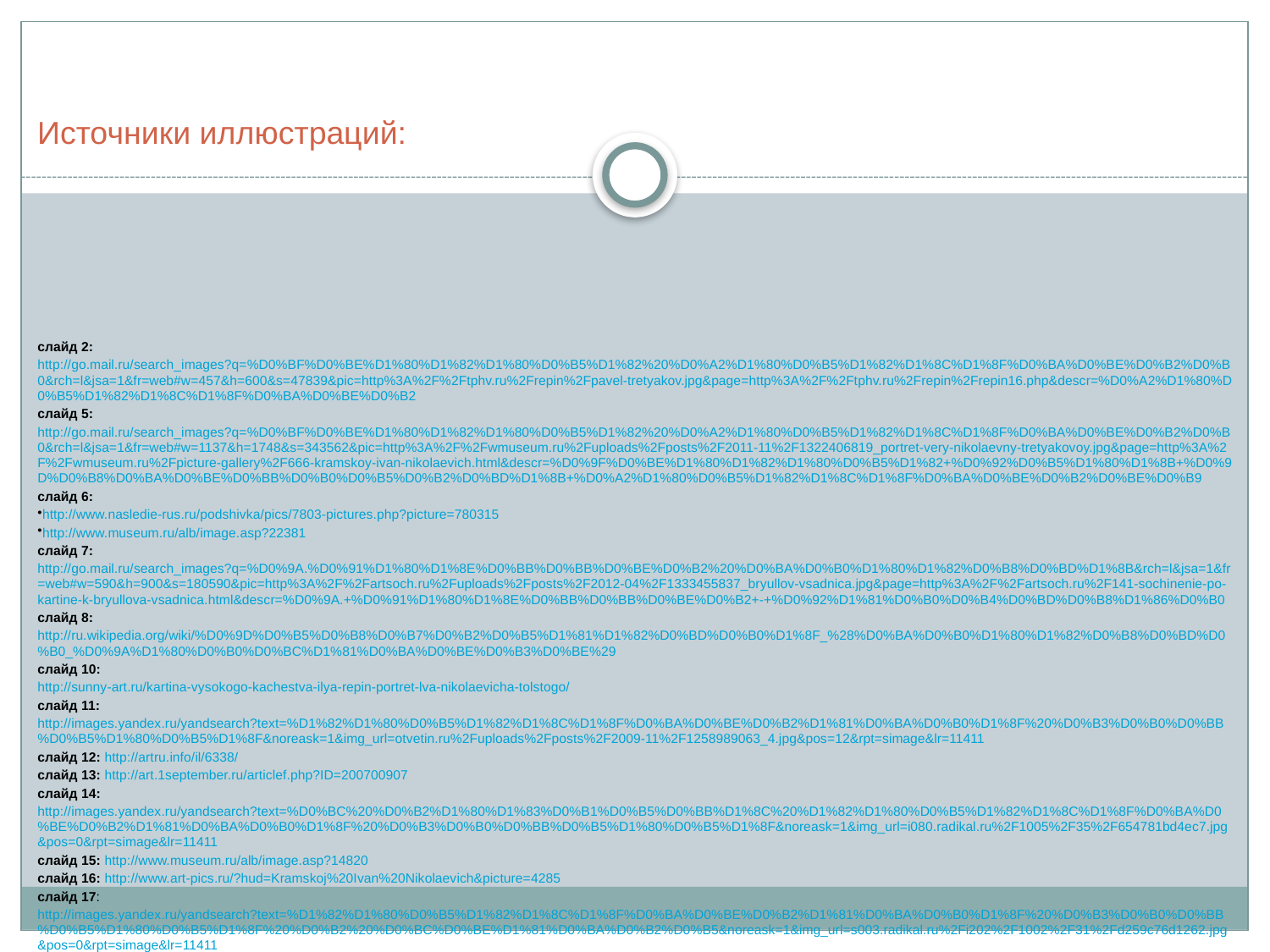

Источники иллюстраций:
слайд 2: http://go.mail.ru/search_images?q=%D0%BF%D0%BE%D1%80%D1%82%D1%80%D0%B5%D1%82%20%D0%A2%D1%80%D0%B5%D1%82%D1%8C%D1%8F%D0%BA%D0%BE%D0%B2%D0%B0&rch=l&jsa=1&fr=web#w=457&h=600&s=47839&pic=http%3A%2F%2Ftphv.ru%2Frepin%2Fpavel-tretyakov.jpg&page=http%3A%2F%2Ftphv.ru%2Frepin%2Frepin16.php&descr=%D0%A2%D1%80%D0%B5%D1%82%D1%8C%D1%8F%D0%BA%D0%BE%D0%B2
слайд 5: http://go.mail.ru/search_images?q=%D0%BF%D0%BE%D1%80%D1%82%D1%80%D0%B5%D1%82%20%D0%A2%D1%80%D0%B5%D1%82%D1%8C%D1%8F%D0%BA%D0%BE%D0%B2%D0%B0&rch=l&jsa=1&fr=web#w=1137&h=1748&s=343562&pic=http%3A%2F%2Fwmuseum.ru%2Fuploads%2Fposts%2F2011-11%2F1322406819_portret-very-nikolaevny-tretyakovoy.jpg&page=http%3A%2F%2Fwmuseum.ru%2Fpicture-gallery%2F666-kramskoy-ivan-nikolaevich.html&descr=%D0%9F%D0%BE%D1%80%D1%82%D1%80%D0%B5%D1%82+%D0%92%D0%B5%D1%80%D1%8B+%D0%9D%D0%B8%D0%BA%D0%BE%D0%BB%D0%B0%D0%B5%D0%B2%D0%BD%D1%8B+%D0%A2%D1%80%D0%B5%D1%82%D1%8C%D1%8F%D0%BA%D0%BE%D0%B2%D0%BE%D0%B9
слайд 6:
http://www.nasledie-rus.ru/podshivka/pics/7803-pictures.php?picture=780315
http://www.museum.ru/alb/image.asp?22381
слайд 7: http://go.mail.ru/search_images?q=%D0%9A.%D0%91%D1%80%D1%8E%D0%BB%D0%BB%D0%BE%D0%B2%20%D0%BA%D0%B0%D1%80%D1%82%D0%B8%D0%BD%D1%8B&rch=l&jsa=1&fr=web#w=590&h=900&s=180590&pic=http%3A%2F%2Fartsoch.ru%2Fuploads%2Fposts%2F2012-04%2F1333455837_bryullov-vsadnica.jpg&page=http%3A%2F%2Fartsoch.ru%2F141-sochinenie-po-kartine-k-bryullova-vsadnica.html&descr=%D0%9A.+%D0%91%D1%80%D1%8E%D0%BB%D0%BB%D0%BE%D0%B2+-+%D0%92%D1%81%D0%B0%D0%B4%D0%BD%D0%B8%D1%86%D0%B0
слайд 8: http://ru.wikipedia.org/wiki/%D0%9D%D0%B5%D0%B8%D0%B7%D0%B2%D0%B5%D1%81%D1%82%D0%BD%D0%B0%D1%8F_%28%D0%BA%D0%B0%D1%80%D1%82%D0%B8%D0%BD%D0%B0_%D0%9A%D1%80%D0%B0%D0%BC%D1%81%D0%BA%D0%BE%D0%B3%D0%BE%29
слайд 10:
http://sunny-art.ru/kartina-vysokogo-kachestva-ilya-repin-portret-lva-nikolaevicha-tolstogo/
слайд 11: http://images.yandex.ru/yandsearch?text=%D1%82%D1%80%D0%B5%D1%82%D1%8C%D1%8F%D0%BA%D0%BE%D0%B2%D1%81%D0%BA%D0%B0%D1%8F%20%D0%B3%D0%B0%D0%BB%D0%B5%D1%80%D0%B5%D1%8F&noreask=1&img_url=otvetin.ru%2Fuploads%2Fposts%2F2009-11%2F1258989063_4.jpg&pos=12&rpt=simage&lr=11411
слайд 12: http://artru.info/il/6338/
слайд 13: http://art.1september.ru/articlef.php?ID=200700907
слайд 14: http://images.yandex.ru/yandsearch?text=%D0%BC%20%D0%B2%D1%80%D1%83%D0%B1%D0%B5%D0%BB%D1%8C%20%D1%82%D1%80%D0%B5%D1%82%D1%8C%D1%8F%D0%BA%D0%BE%D0%B2%D1%81%D0%BA%D0%B0%D1%8F%20%D0%B3%D0%B0%D0%BB%D0%B5%D1%80%D0%B5%D1%8F&noreask=1&img_url=i080.radikal.ru%2F1005%2F35%2F654781bd4ec7.jpg&pos=0&rpt=simage&lr=11411
слайд 15: http://www.museum.ru/alb/image.asp?14820
слайд 16: http://www.art-pics.ru/?hud=Kramskoj%20Ivan%20Nikolaevich&picture=4285
слайд 17: http://images.yandex.ru/yandsearch?text=%D1%82%D1%80%D0%B5%D1%82%D1%8C%D1%8F%D0%BA%D0%BE%D0%B2%D1%81%D0%BA%D0%B0%D1%8F%20%D0%B3%D0%B0%D0%BB%D0%B5%D1%80%D0%B5%D1%8F%20%D0%B2%20%D0%BC%D0%BE%D1%81%D0%BA%D0%B2%D0%B5&noreask=1&img_url=s003.radikal.ru%2Fi202%2F1002%2F31%2Fd259c76d1262.jpg&pos=0&rpt=simage&lr=11411